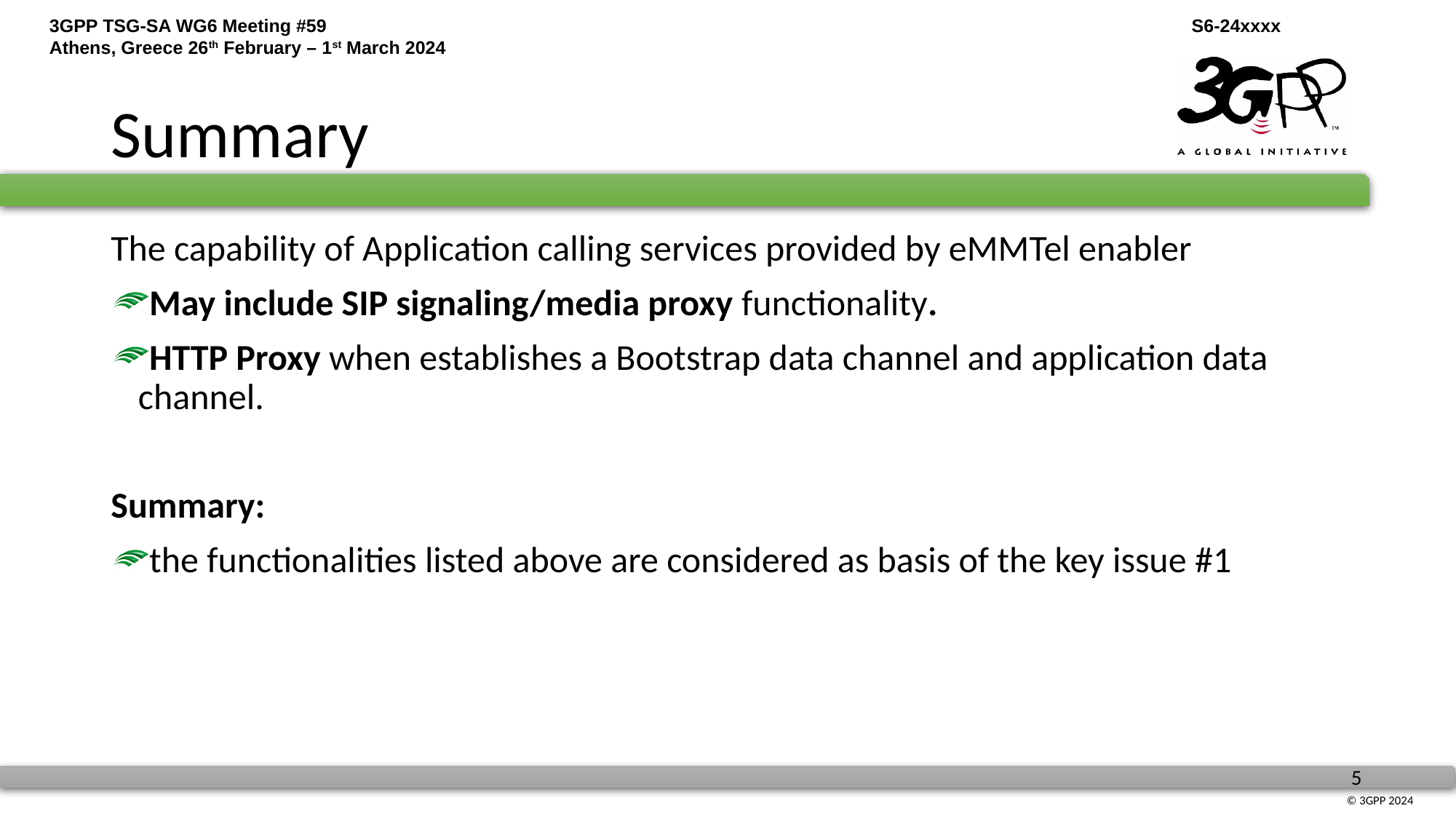

# Summary
The capability of Application calling services provided by eMMTel enabler
May include SIP signaling/media proxy functionality.
HTTP Proxy when establishes a Bootstrap data channel and application data channel.

Summary:
the functionalities listed above are considered as basis of the key issue #1